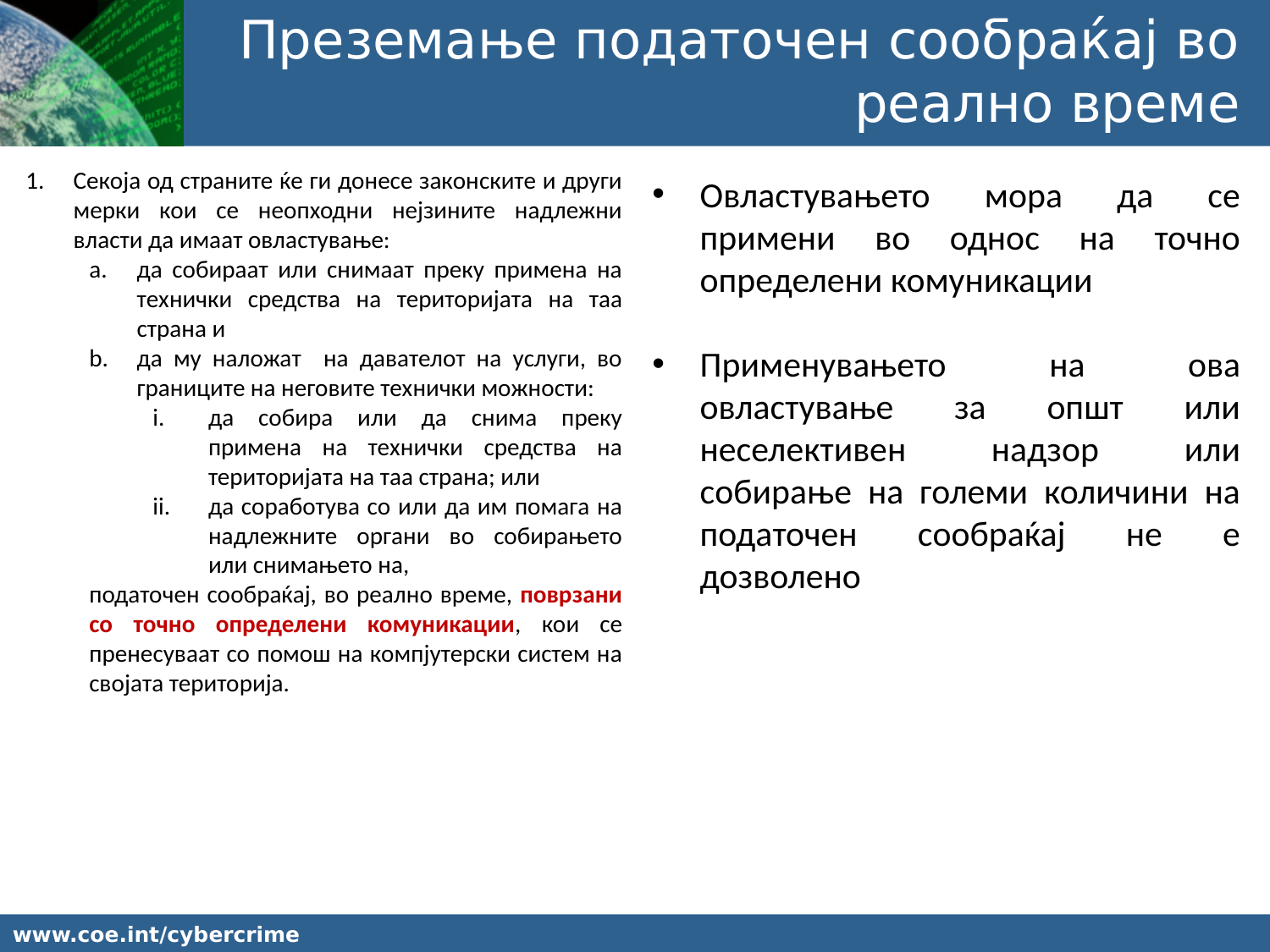

Преземање податочен сообраќај во реално време
Секоја од страните ќе ги донесе законските и други мерки кои се неопходни нејзините надлежни власти да имаат овластување:
да собираат или снимаат преку примена на технички средства на територијата на таа страна и
да му наложат  на давателот на услуги, во границите на неговите технички можности:
да собира или да снима преку примена на технички средства на територијата на таа страна; или
да соработува со или да им помага на надлежните органи во собирањето или снимањето на,
податочен сообраќај, во реално време, поврзани со точно определени комуникации, кои се пренесуваат со помош на компјутерски систем на својата територија.
Овластувањето мора да се примени во однос на точно определени комуникации

Применувањето на ова овластување за општ или неселективен надзор или собирање на големи количини на податочен сообраќај не е дозволено
www.coe.int/cybercrime
www.coe.int/cybercrime